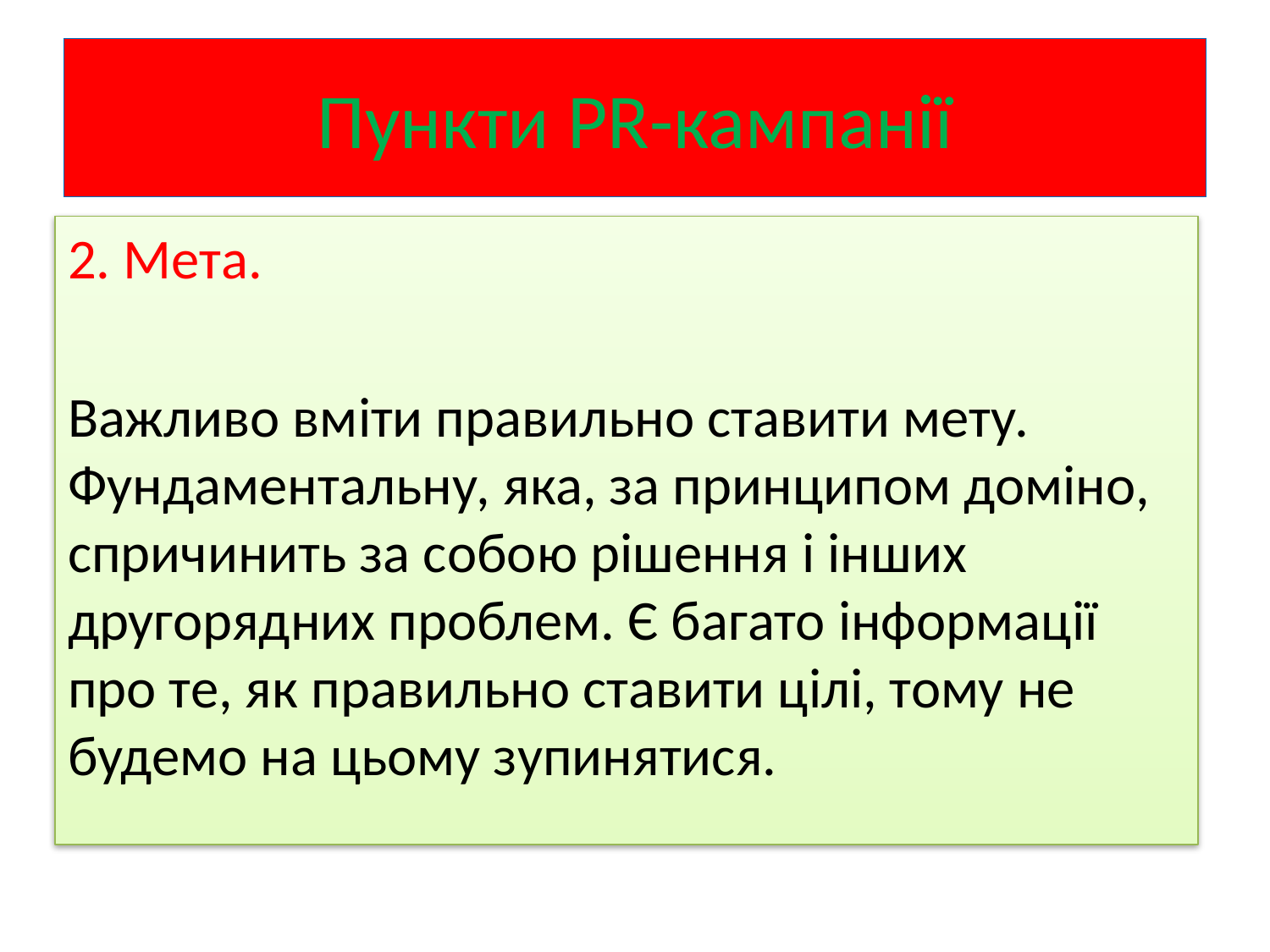

# Пункти PR-кампанії
2. Мета.

Важливо вміти правильно ставити мету. Фундаментальну, яка, за принципом доміно, спричинить за собою рішення і інших другорядних проблем. Є багато інформації про те, як правильно ставити цілі, тому не будемо на цьому зупинятися.